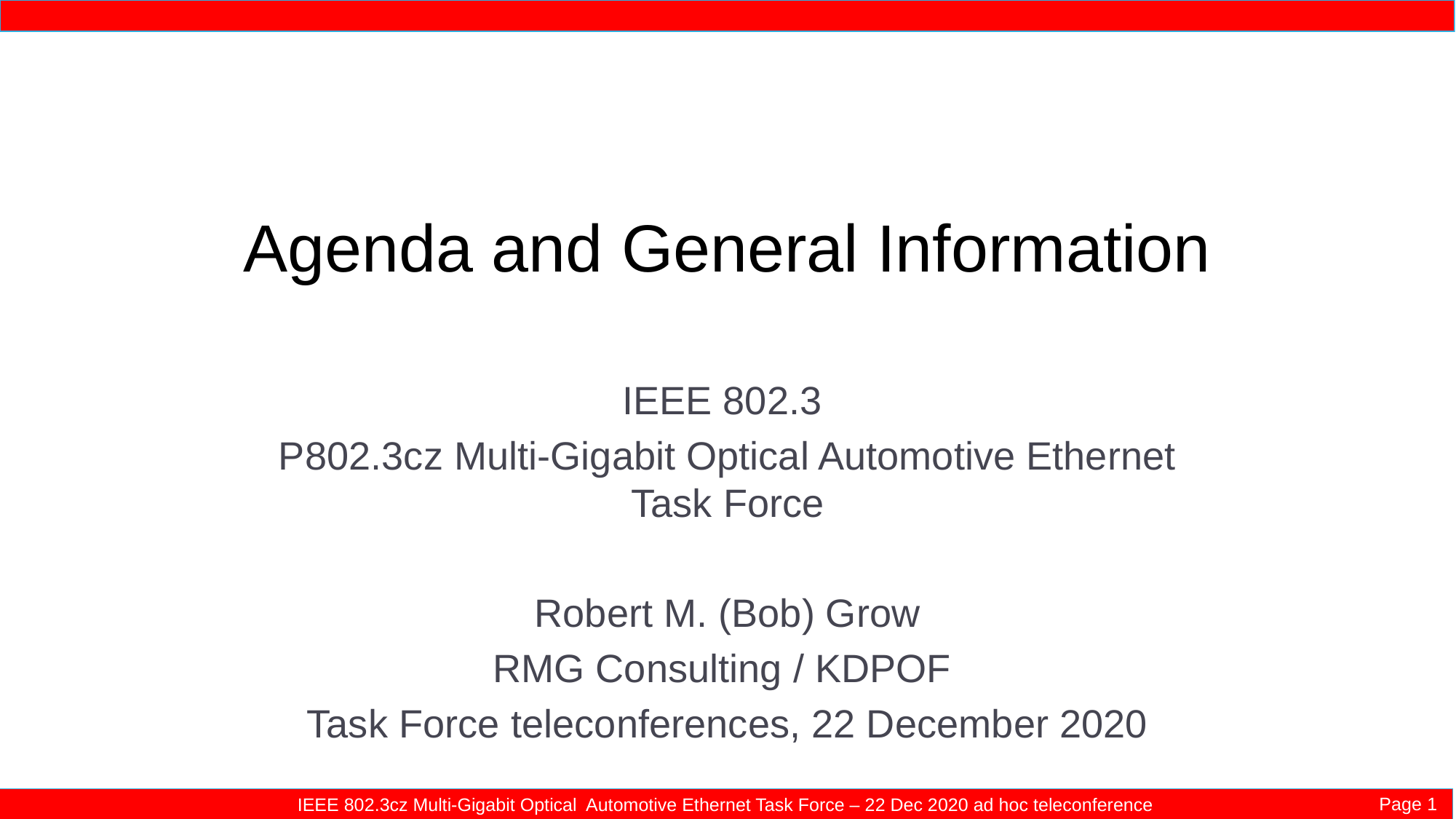

# Agenda and General Information
IEEE 802.3
P802.3cz Multi-Gigabit Optical Automotive Ethernet
Task Force

Robert M. (Bob) Grow
RMG Consulting / KDPOF
Task Force teleconferences, 22 December 2020